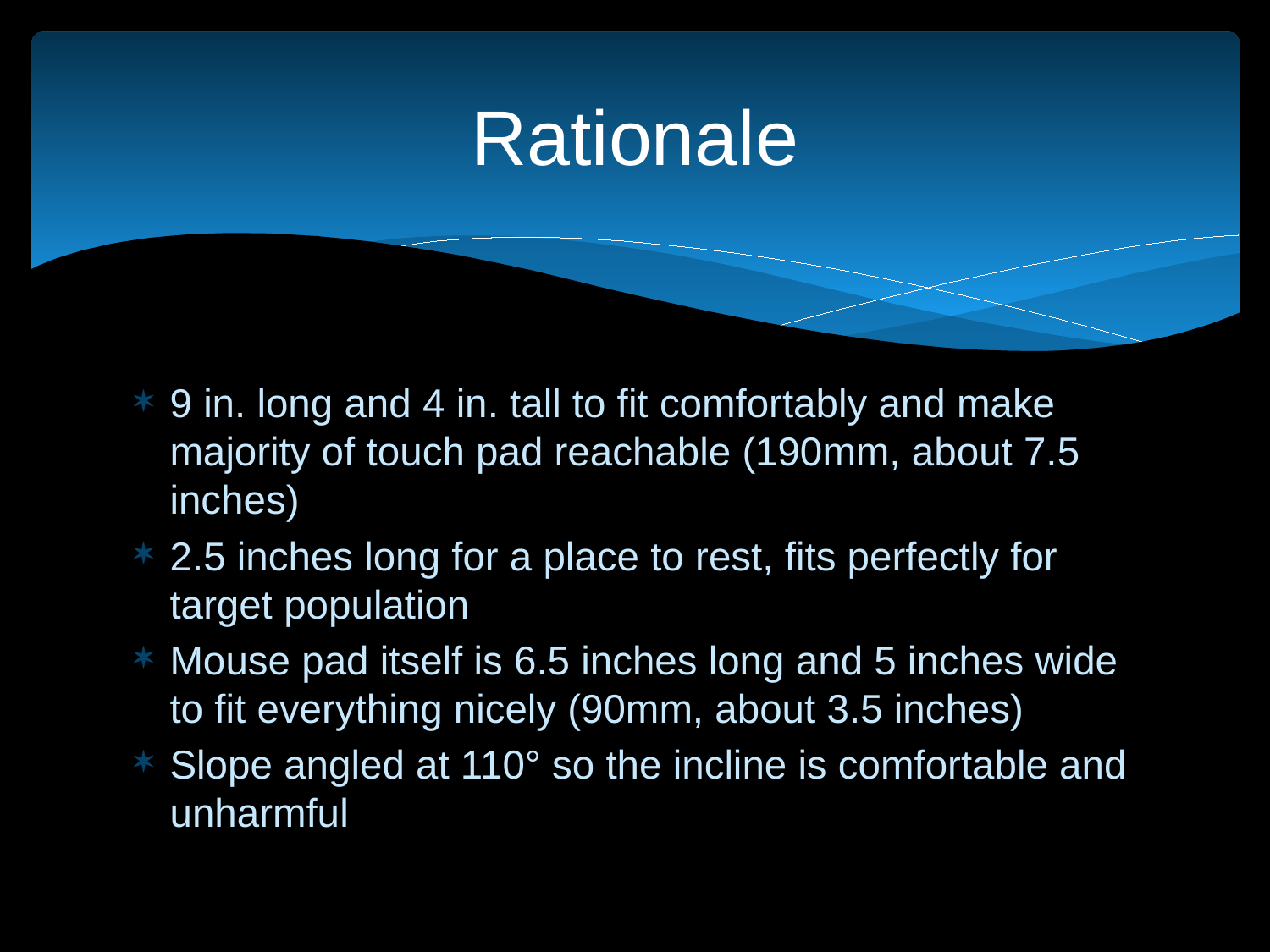

# Rationale
9 in. long and 4 in. tall to fit comfortably and make majority of touch pad reachable (190mm, about 7.5 inches)
2.5 inches long for a place to rest, fits perfectly for target population
Mouse pad itself is 6.5 inches long and 5 inches wide to fit everything nicely (90mm, about 3.5 inches)
Slope angled at 110° so the incline is comfortable and unharmful